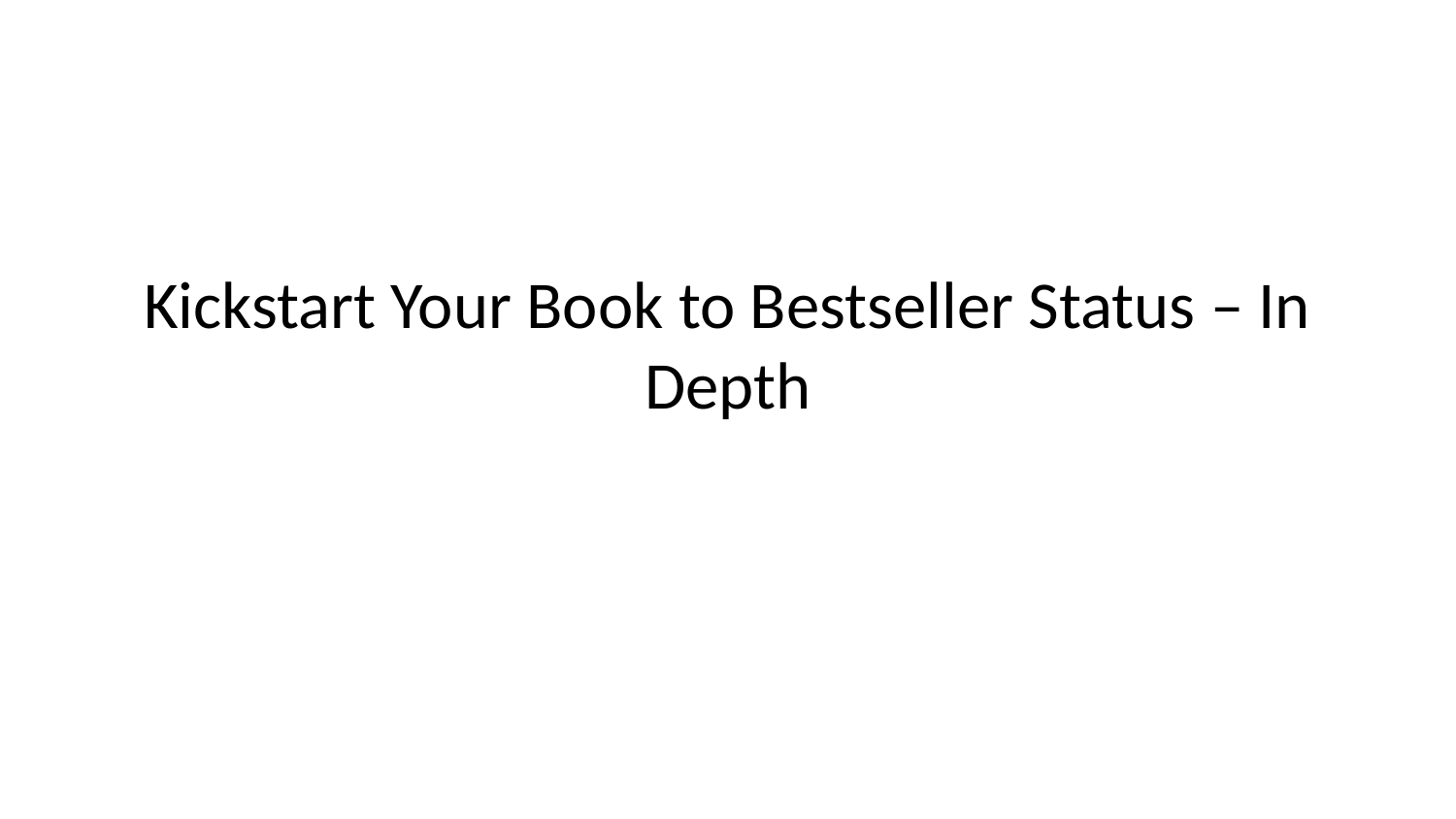

# Kickstart Your Book to Bestseller Status – In Depth